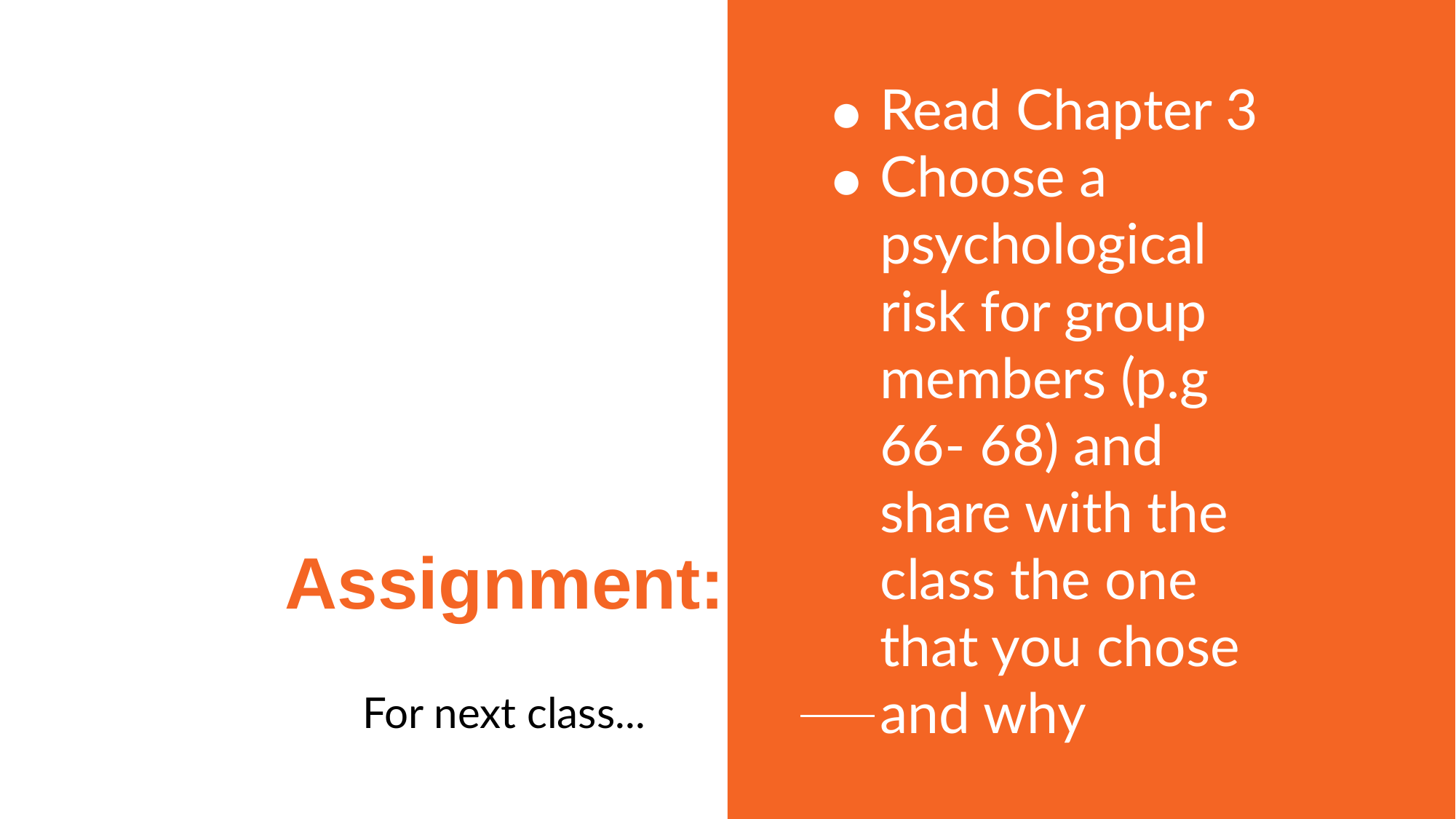

Read Chapter 3
Choose a psychological risk for group members (p.g 66- 68) and share with the class the one that you chose and why
# Assignment:
For next class...